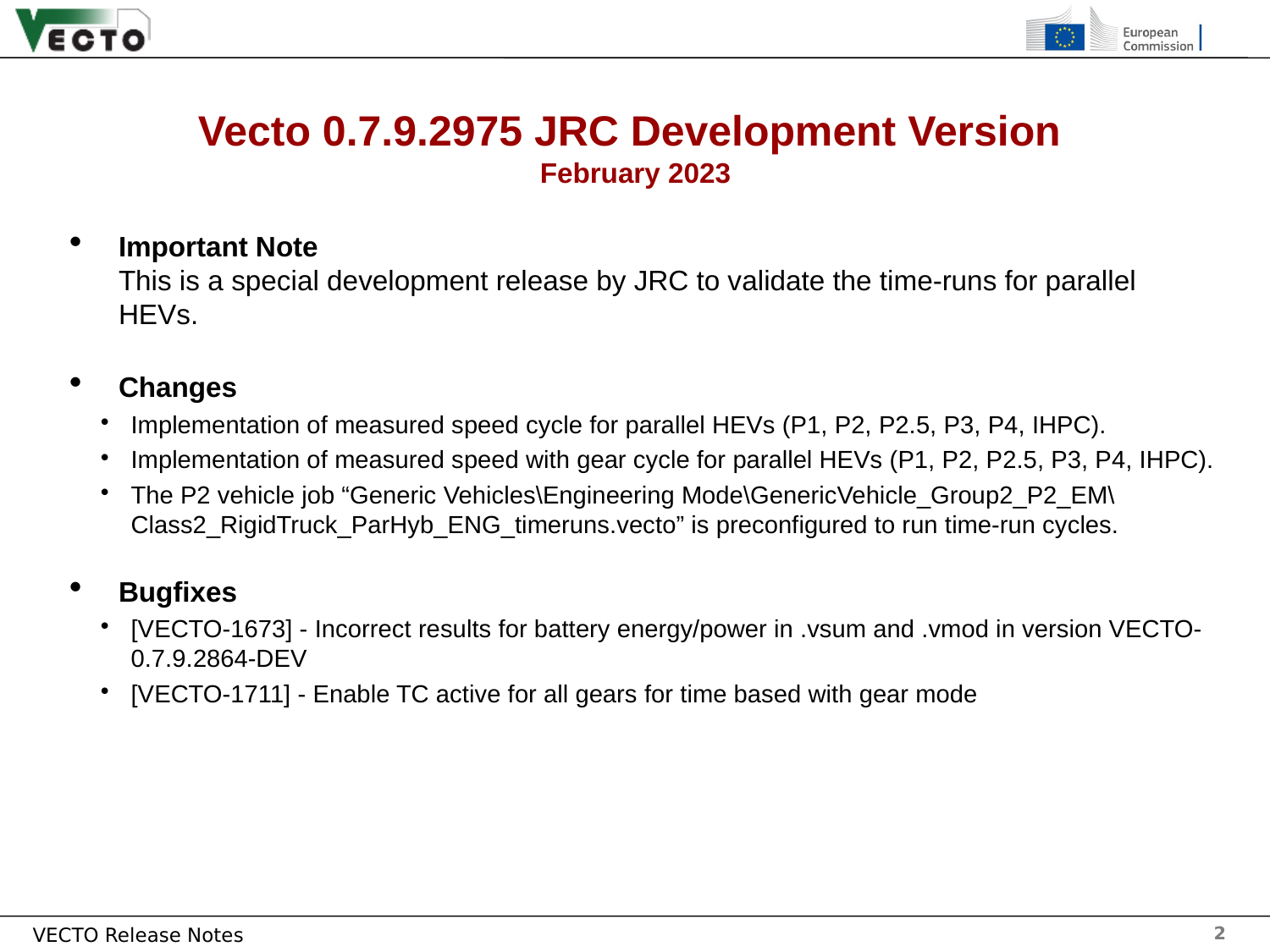

Vecto 0.7.9.2975 JRC Development Version
February 2023
Important Note
This is a special development release by JRC to validate the time-runs for parallel HEVs.
Changes
Implementation of measured speed cycle for parallel HEVs (P1, P2, P2.5, P3, P4, IHPC).
Implementation of measured speed with gear cycle for parallel HEVs (P1, P2, P2.5, P3, P4, IHPC).
The P2 vehicle job “Generic Vehicles\Engineering Mode\GenericVehicle_Group2_P2_EM\Class2_RigidTruck_ParHyb_ENG_timeruns.vecto” is preconfigured to run time-run cycles.
Bugfixes
[VECTO-1673] - Incorrect results for battery energy/power in .vsum and .vmod in version VECTO-0.7.9.2864-DEV
[VECTO-1711] - Enable TC active for all gears for time based with gear mode